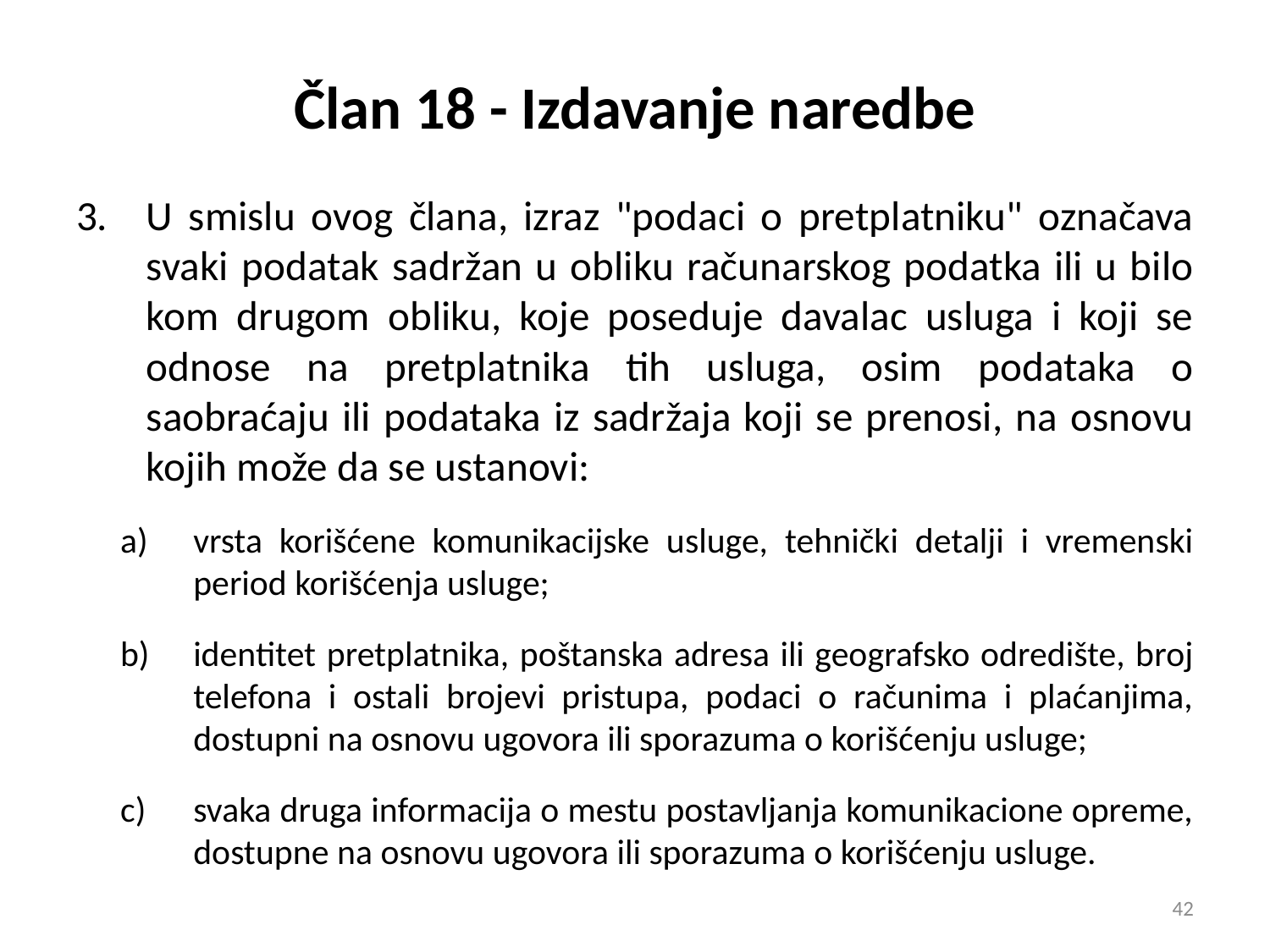

# Član 18 - Izdavanje naredbe
U smislu ovog člana, izraz "podaci o pretplatniku" označava svaki podatak sadržan u obliku računarskog podatka ili u bilo kom drugom obliku, koje poseduje davalac usluga i koji se odnose na pretplatnika tih usluga, osim podataka o saobraćaju ili podataka iz sadržaja koji se prenosi, na osnovu kojih može da se ustanovi:
vrsta korišćene komunikacijske usluge, tehnički detalji i vremenski period korišćenja usluge;
identitet pretplatnika, poštanska adresa ili geografsko odredište, broj telefona i ostali brojevi pristupa, podaci o računima i plaćanjima, dostupni na osnovu ugovora ili sporazuma o korišćenju usluge;
svaka druga informacija o mestu postavljanja komunikacione opreme, dostupne na osnovu ugovora ili sporazuma o korišćenju usluge.
42